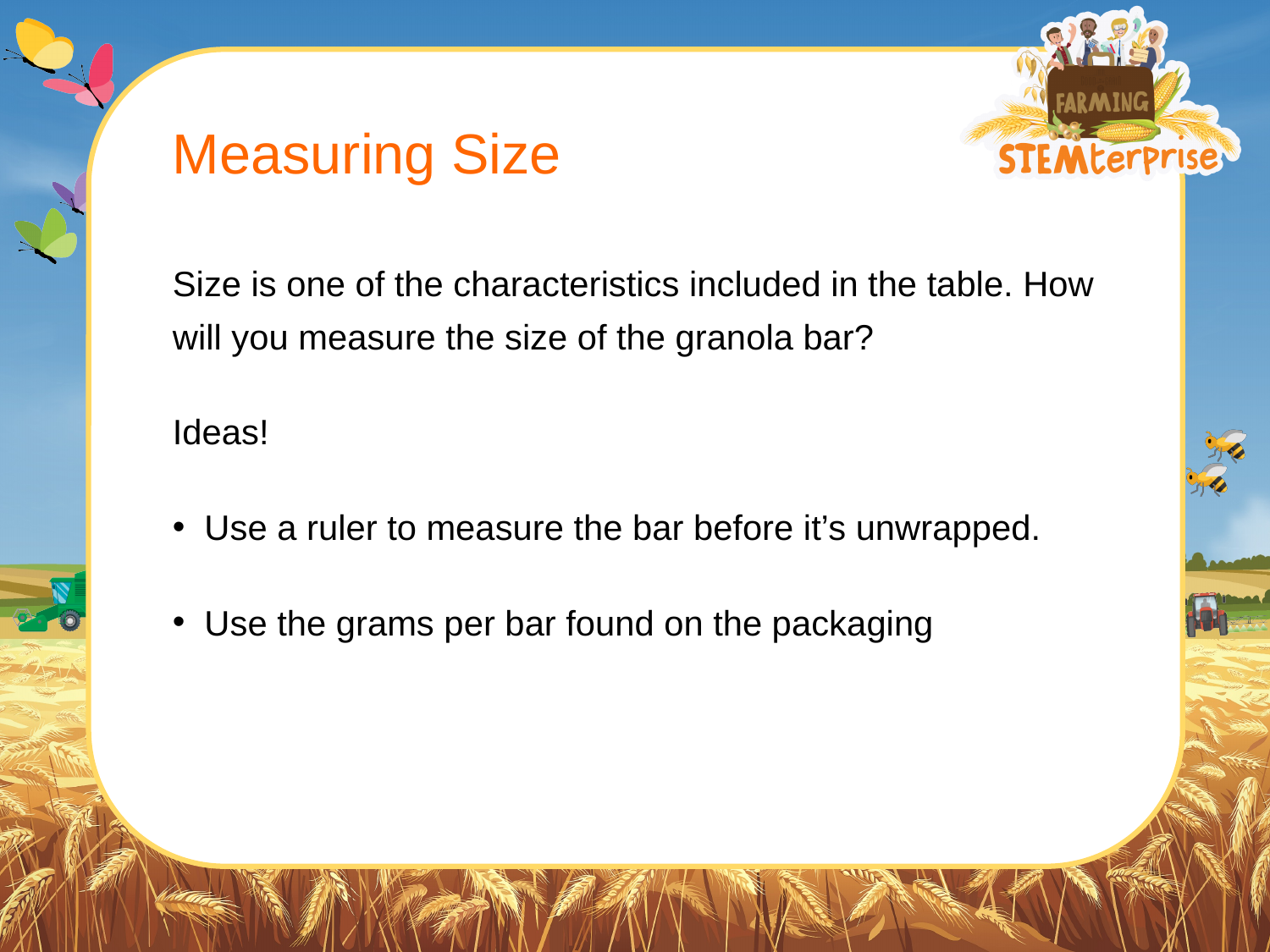

# Measuring Size
Size is one of the characteristics included in the table. How will you measure the size of the granola bar?
Ideas!
Use a ruler to measure the bar before it’s unwrapped.
Use the grams per bar found on the packaging